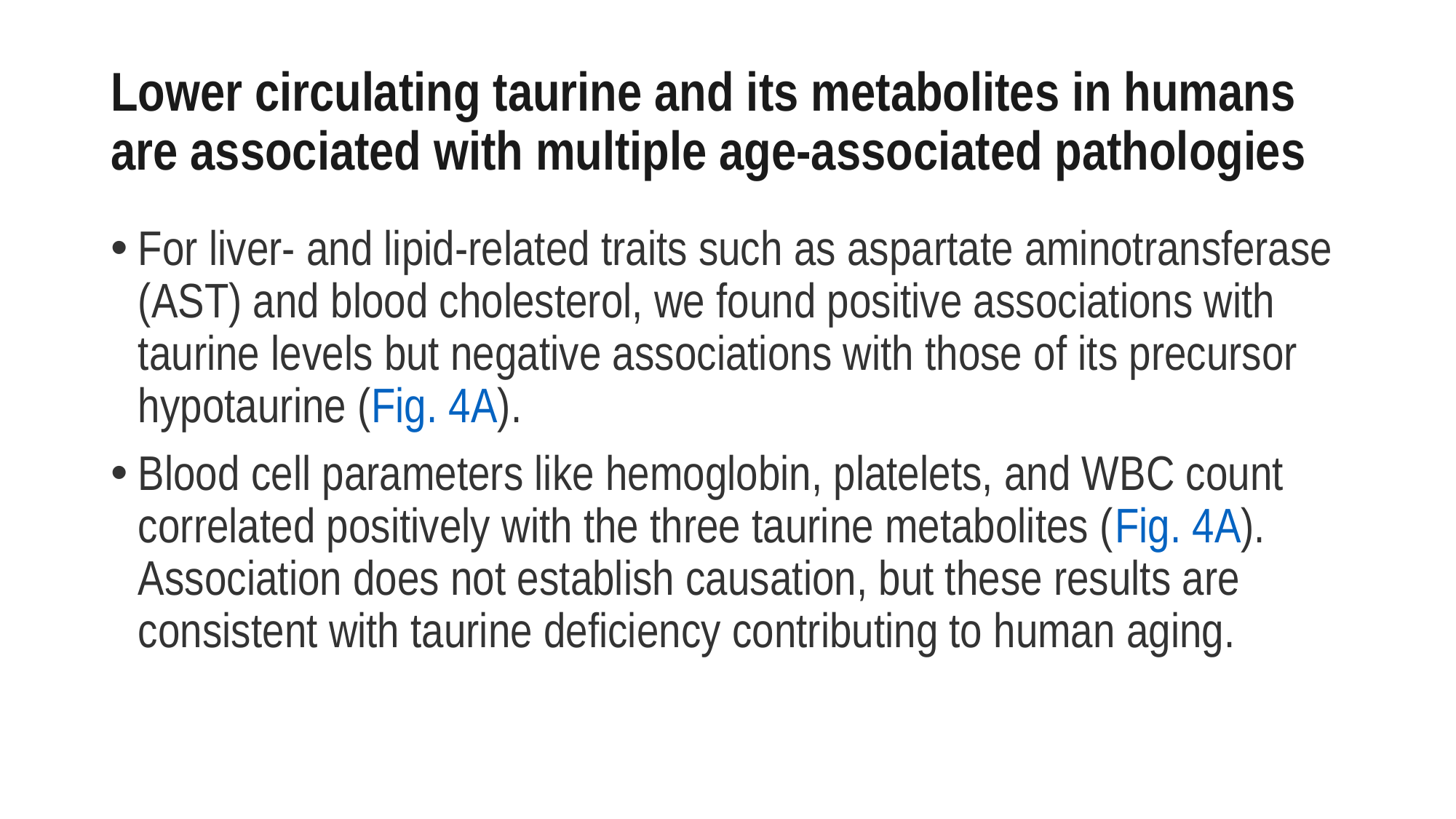

# Lower circulating taurine and its metabolites in humans are associated with multiple age-associated pathologies
For liver- and lipid-related traits such as aspartate aminotransferase (AST) and blood cholesterol, we found positive associations with taurine levels but negative associations with those of its precursor hypotaurine (Fig. 4A).
Blood cell parameters like hemoglobin, platelets, and WBC count correlated positively with the three taurine metabolites (Fig. 4A). Association does not establish causation, but these results are consistent with taurine deficiency contributing to human aging.